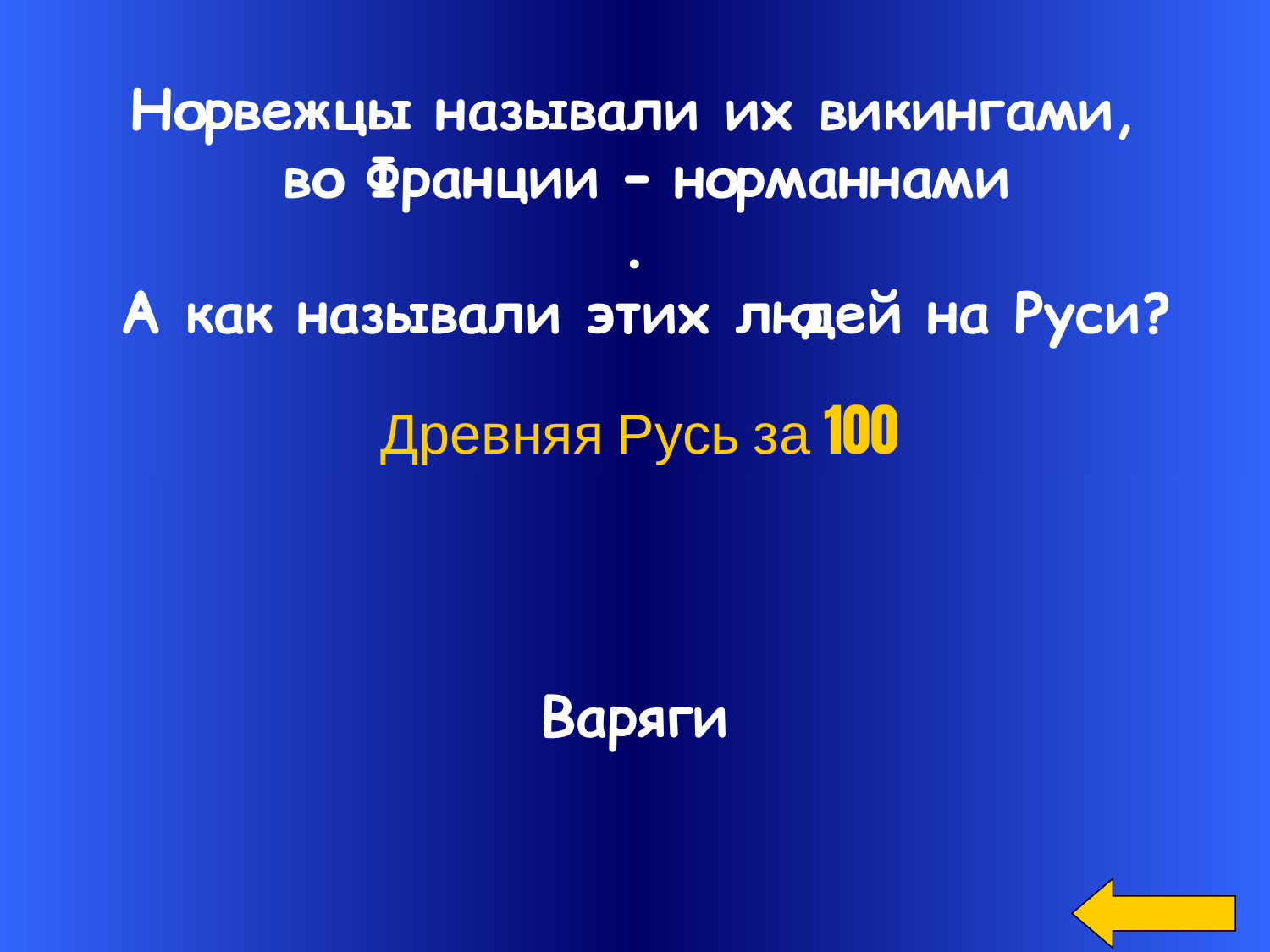

Норвежцы называли их викингами,
 во Франции – норманнами
.
 А как называли этих людей на Руси?
Древняя Русь за 100
Варяги